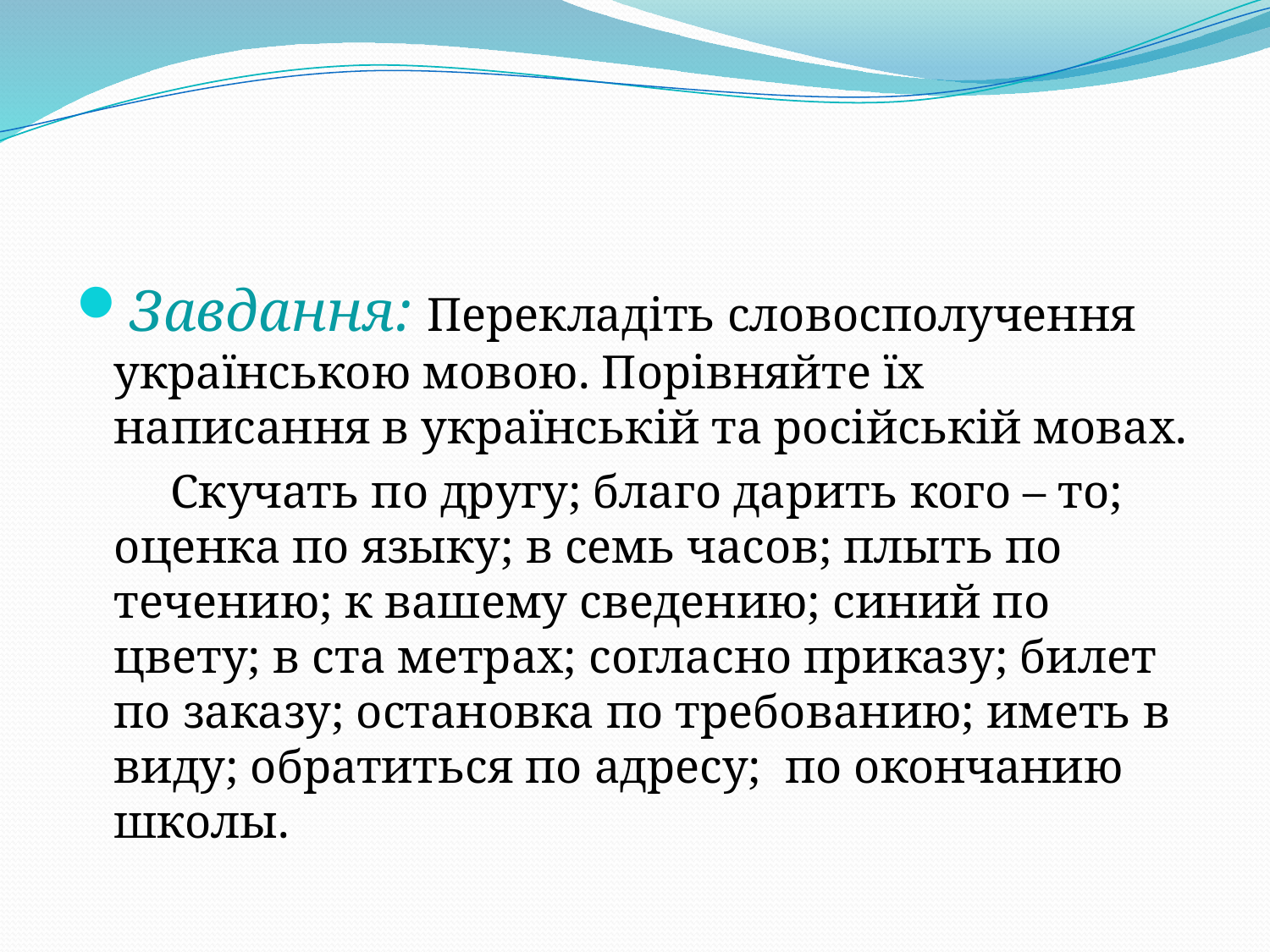

#
Завдання: Перекладіть словосполучення українською мовою. Порівняйте їх написання в українській та російській мовах.
        Скучать по другу; благо дарить кого – то; оценка по языку; в семь часов; плыть по течению; к вашему сведению; синий по цвету; в ста метрах; согласно приказу; билет по заказу; остановка по требованию; иметь в виду; обратиться по адресу;  по окончанию школы.